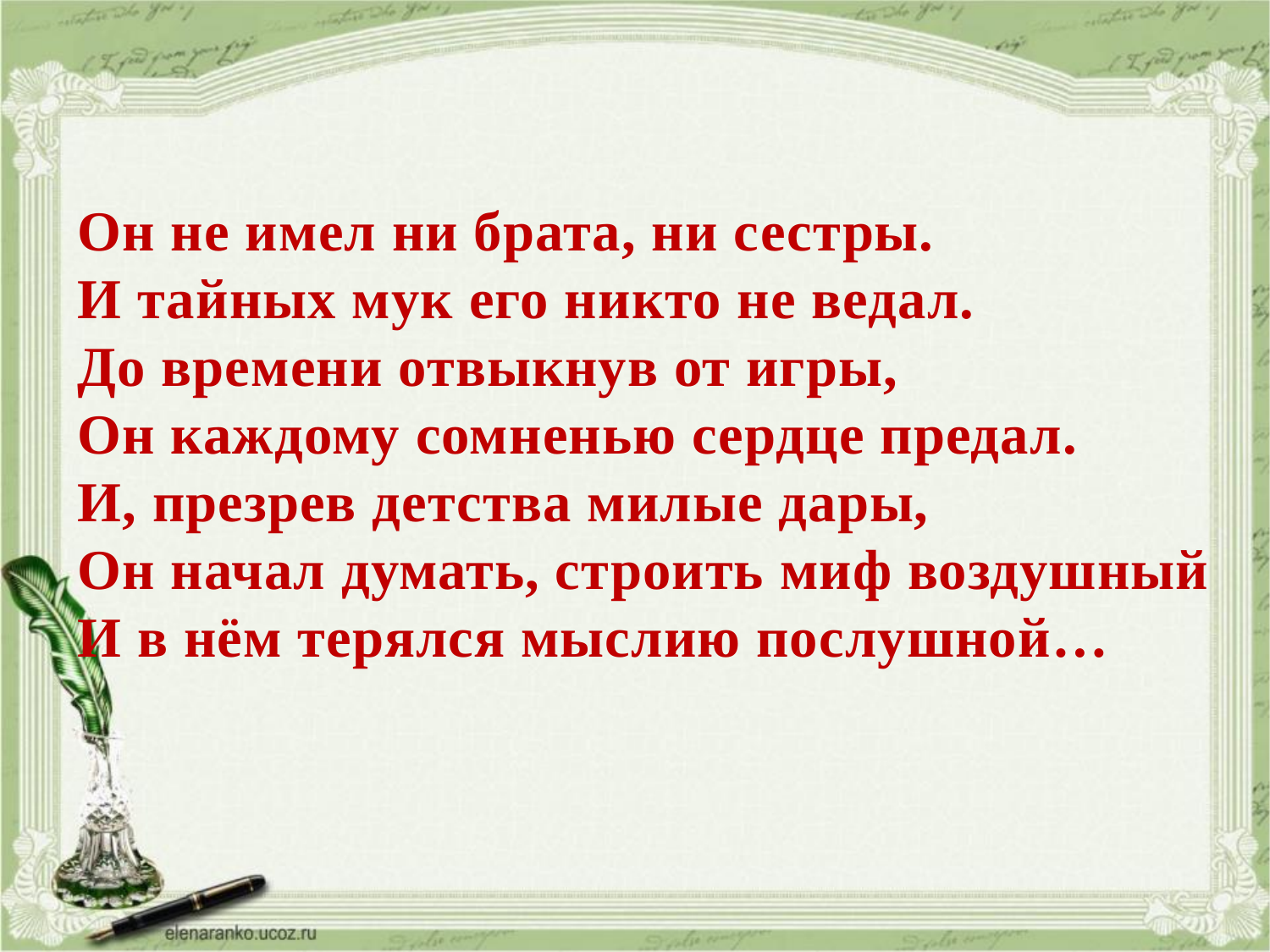

# Он не имел ни брата, ни сестры. И тайных мук его никто не ведал. До времени отвыкнув от игры, Он каждому сомненью сердце предал. И, презрев детства милые дары, Он начал думать, строить миф воздушный И в нём терялся мыслию послушной…